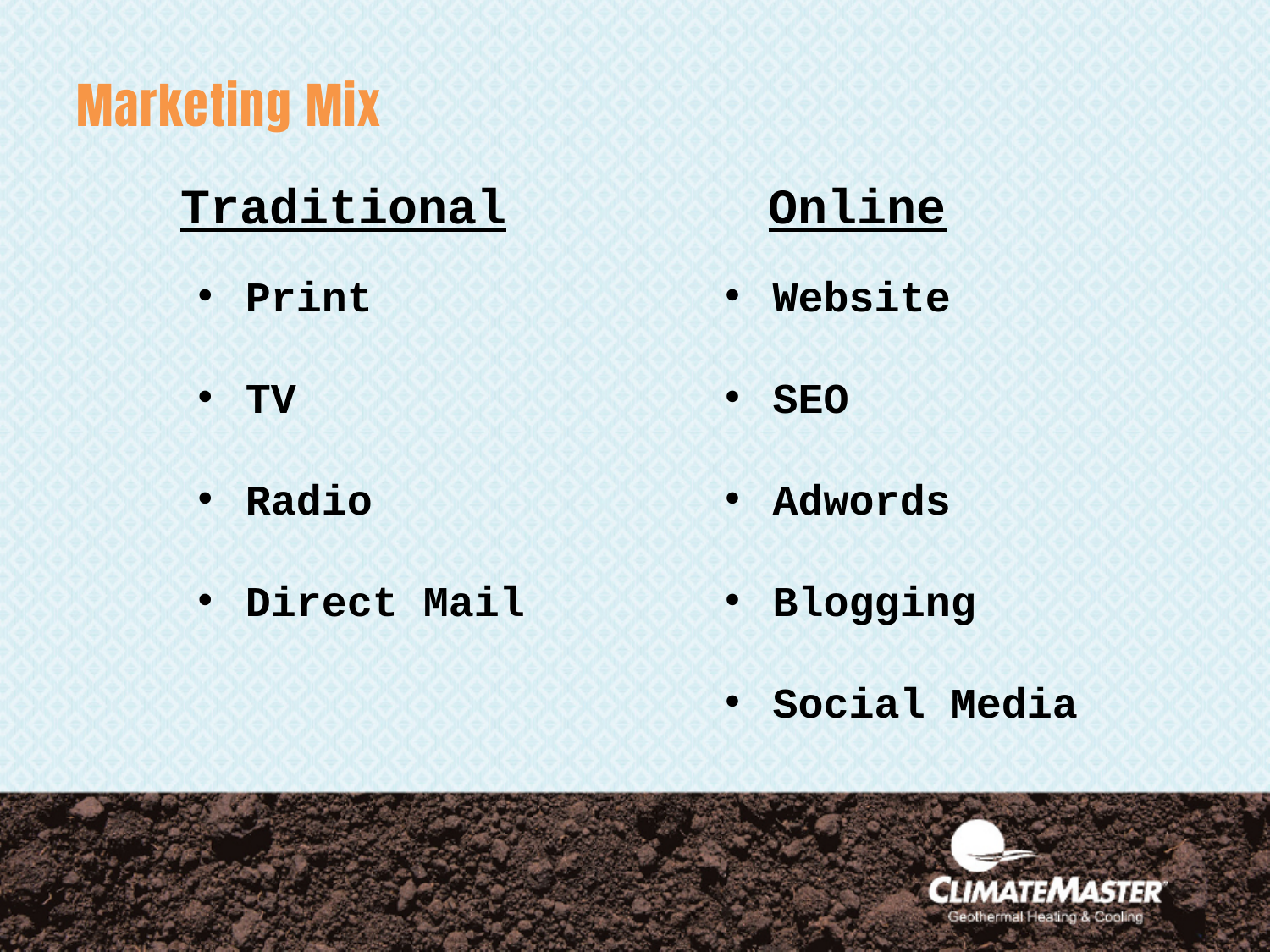

# Marketing Mix
Traditional

Online

Print

TV

Radio

Direct Mail
Website

SEO

Adwords

Blogging

Social Media